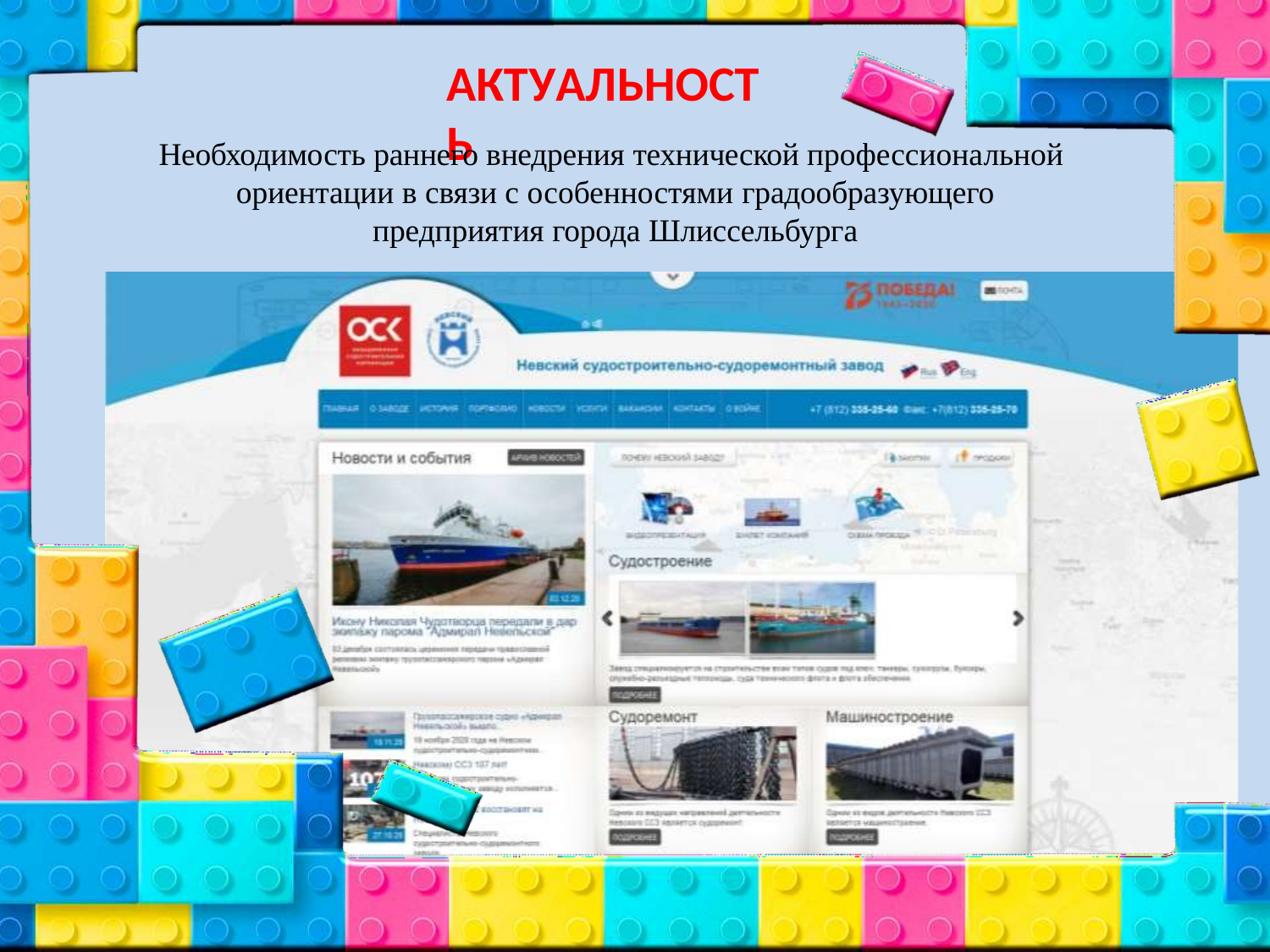

# АКТУАЛЬНОСТЬ
Необходимость раннего внедрения технической профессиональной  ориентации в связи с особенностями градообразующего
предприятия города Шлиссельбурга